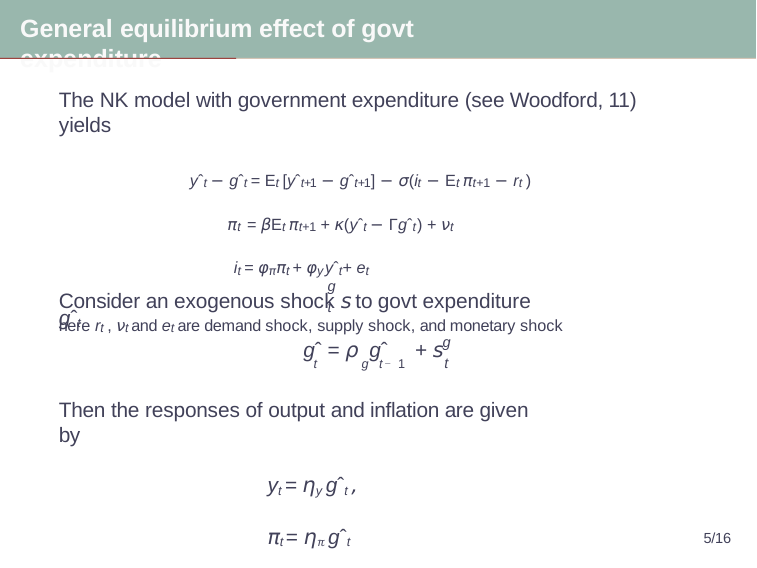

# General equilibrium effect of govt expenditure

The NK model with government expenditure (see Woodford, 11) yields
yˆt − gˆt = Et [yˆt+1 − gˆt+1] − σ(it − Et πt+1 − rt )
πt = βEt πt+1 + κ(yˆt − Γgˆt ) + νt
it = φππt + φy yˆt + et
here rt , νt and et are demand shock, supply shock, and monetary shock
g
Consider an exogenous shock s to govt expenditure gˆt
t
g
gˆ      = ρ  gˆ	+ s
t	g  t−1	t
Then the responses of output and inflation are given by
yt = ηy gˆt ,	πt = ηπ gˆt
5/16